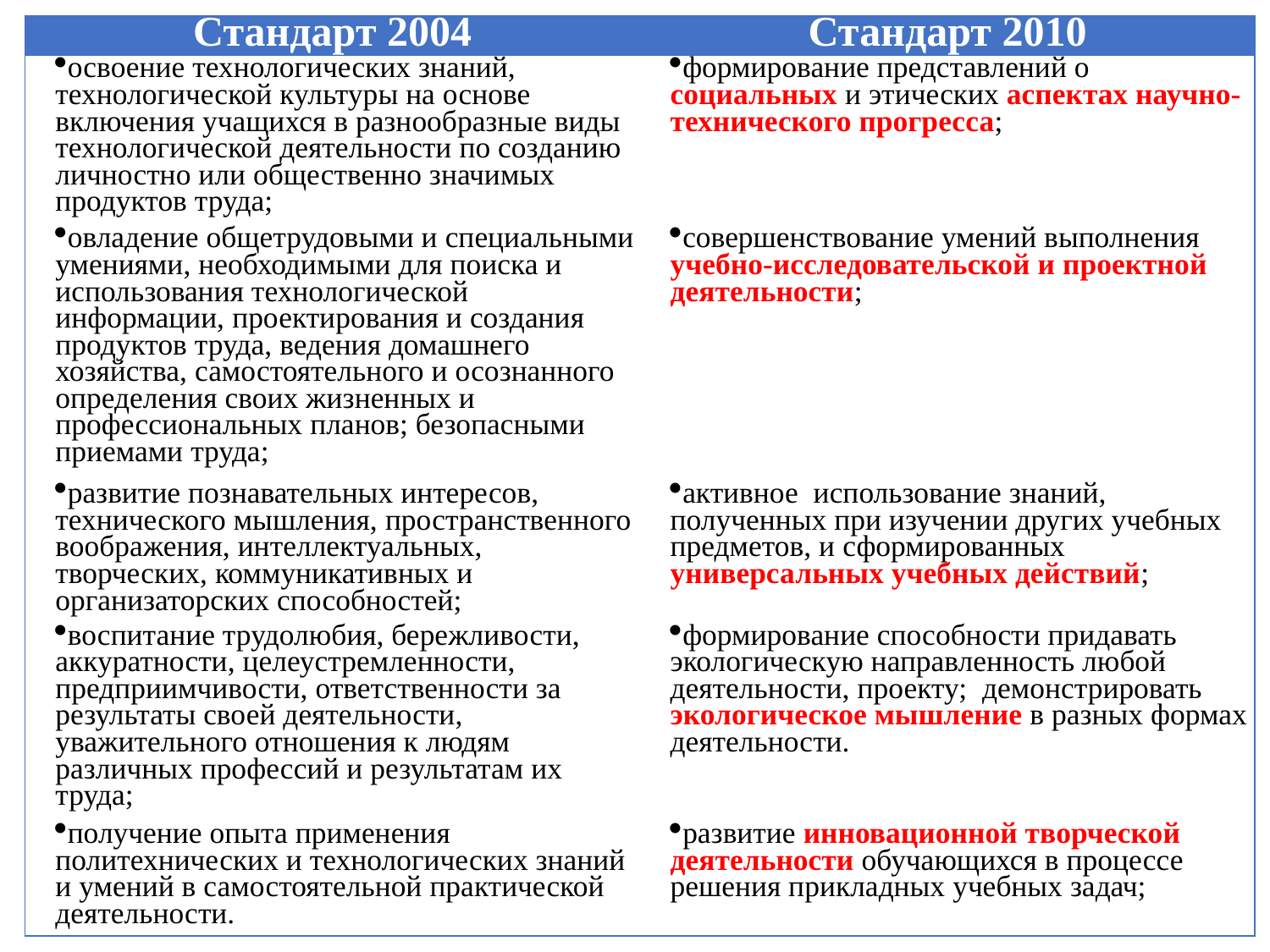

| Стандарт 2004 | Стандарт 2010 |
| --- | --- |
| освоение технологических знаний, технологической культуры на основе включения учащихся в разнообразные виды технологической деятельности по созданию личностно или общественно значимых продуктов труда; | формирование представлений о социальных и этических аспектах научно-технического прогресса; |
| овладение общетрудовыми и специальными умениями, необходимыми для поиска и использования технологической информации, проектирования и создания продуктов труда, ведения домашнего хозяйства, самостоятельного и осознанного определения своих жизненных и профессиональных планов; безопасными приемами труда; | совершенствование умений выполнения учебно-исследовательской и проектной деятельности; |
| развитие познавательных интересов, технического мышления, пространственного воображения, интеллектуальных, творческих, коммуникативных и организаторских способностей; | активное  использование знаний, полученных при изучении других учебных предметов, и сформированных универсальных учебных действий; |
| воспитание трудолюбия, бережливости, аккуратности, целеустремленности, предприимчивости, ответственности за результаты своей деятельности, уважительного отношения к людям различных профессий и результатам их труда; | формирование способности придавать экологическую направленность любой деятельности, проекту; демонстрировать экологическое мышление в разных формах деятельности. |
| получение опыта применения политехнических и технологических знаний и умений в самостоятельной практической деятельности. | развитие инновационной творческой деятельности обучающихся в процессе решения прикладных учебных задач; |